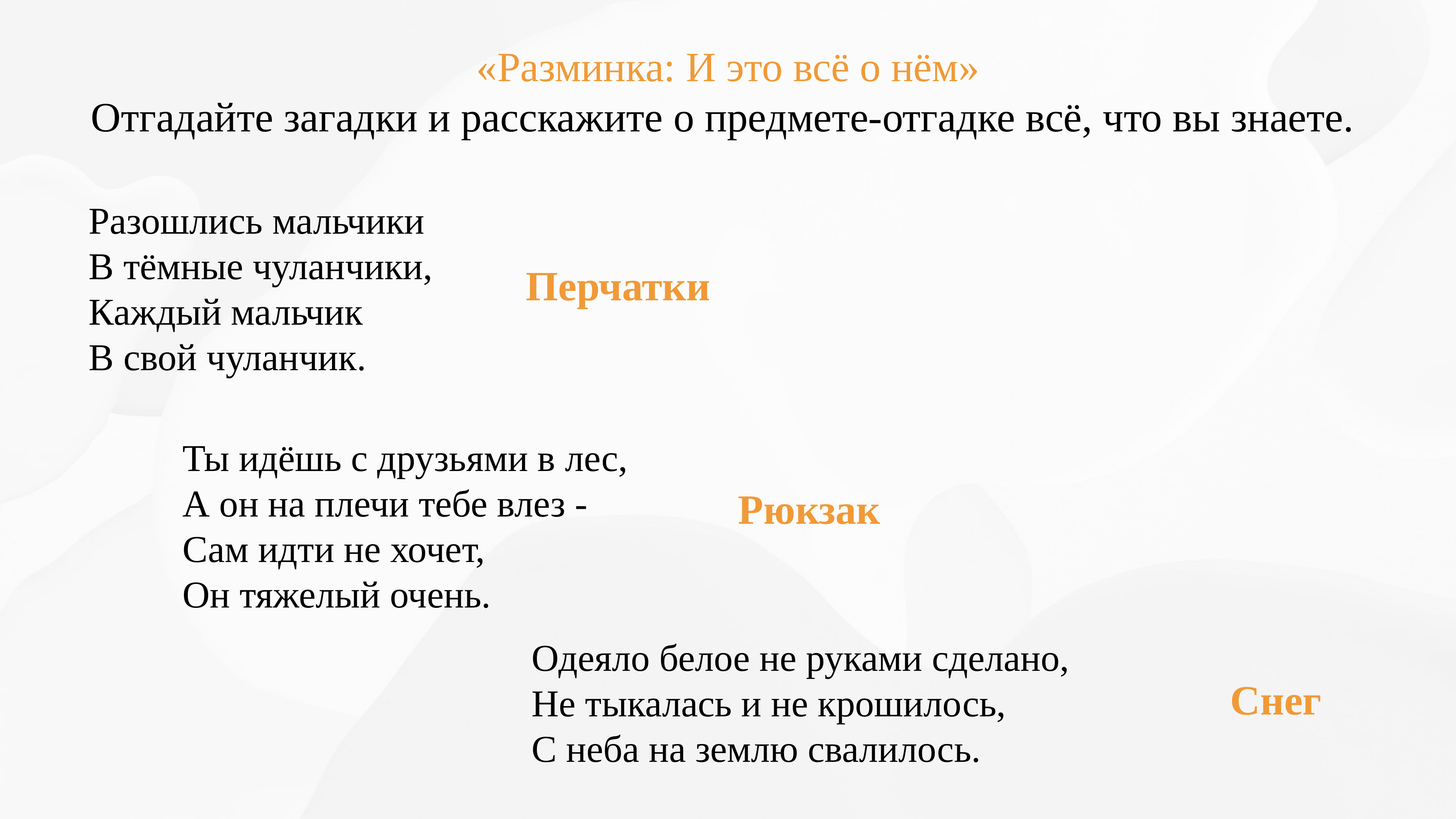

«Разминка: И это всё о нём»
Отгадайте загадки и расскажите о предмете-отгадке всё, что вы знаете.
Разошлись мальчики
В тёмные чуланчики,
Каждый мальчик
В свой чуланчик.
Перчатки
Ты идёшь с друзьями в лес,
А он на плечи тебе влез -
Сам идти не хочет,
Он тяжелый очень.
Рюкзак
Одеяло белое не руками сделано,
Не тыкалась и не крошилось,
С неба на землю свалилось.
Снег